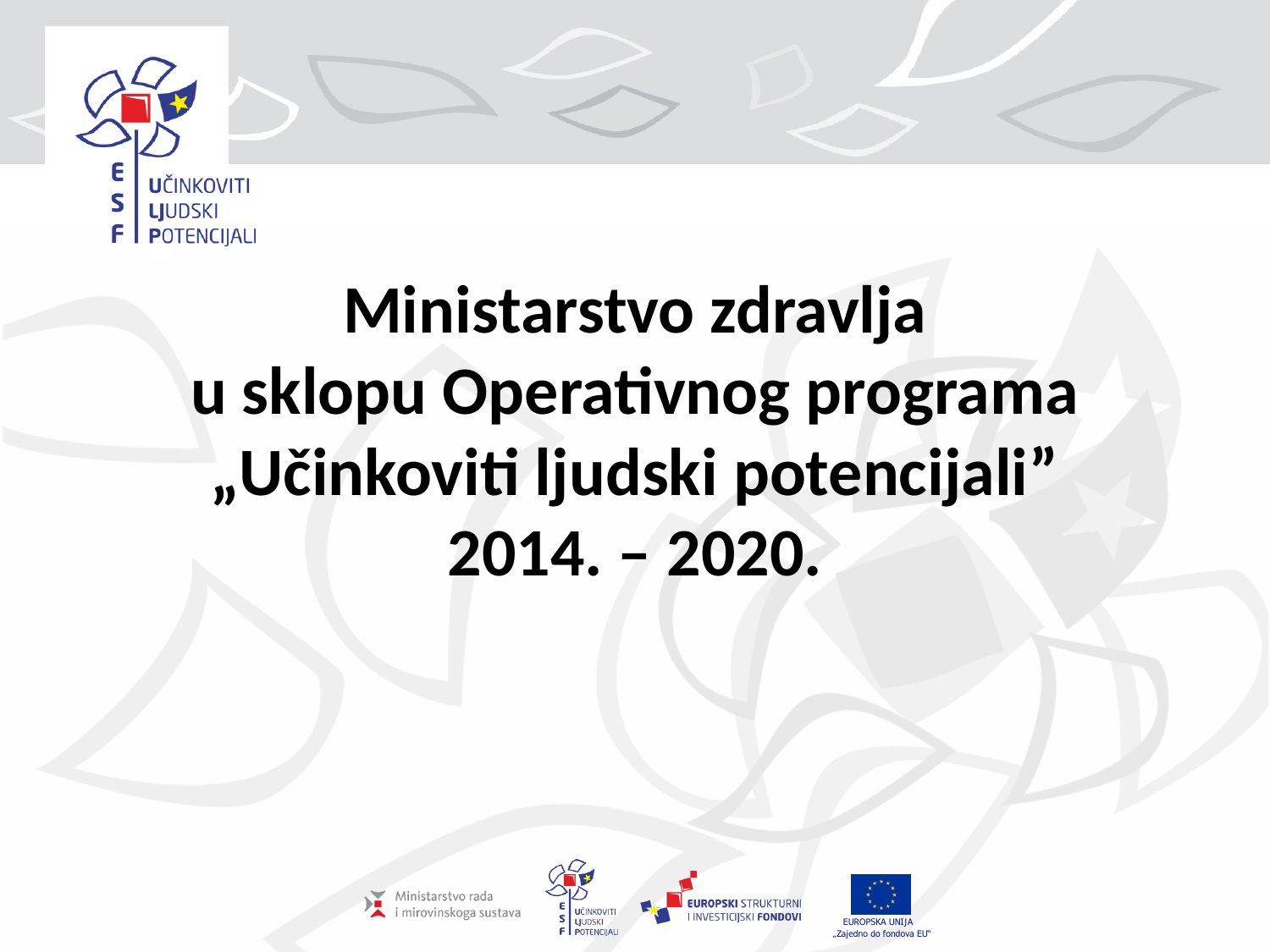

# Ministarstvo zdravlja u sklopu Operativnog programa „Učinkoviti ljudski potencijali” 2014. – 2020.